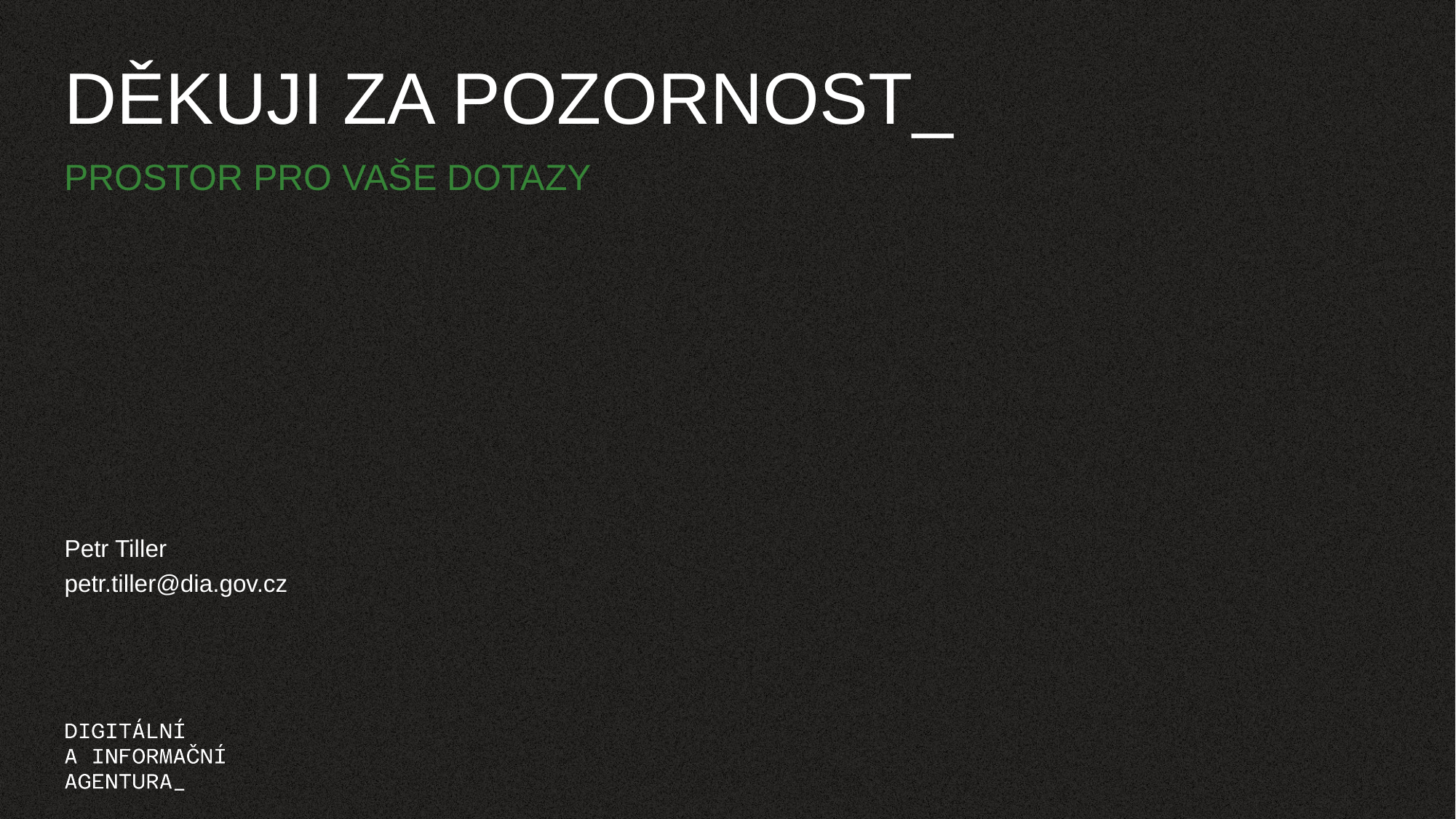

# Děkuji za pozornost_
Prostor pro vaše dotazy
Petr Tiller
petr.tiller@dia.gov.cz